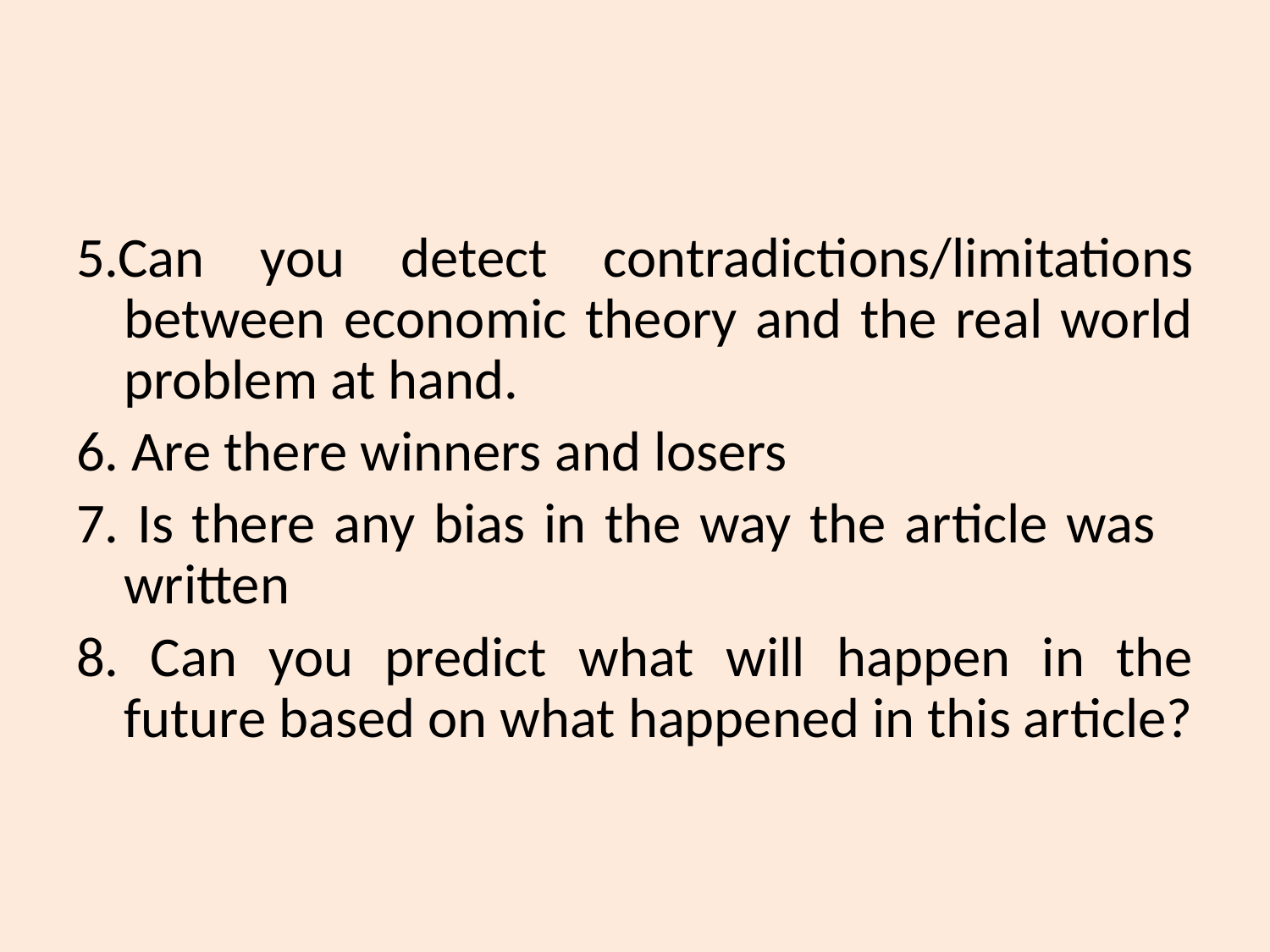

#
5.Can you detect contradictions/limitations between economic theory and the real world problem at hand.
6. Are there winners and losers
7. Is there any bias in the way the article was   written
8. Can you predict what will happen in the future based on what happened in this article?